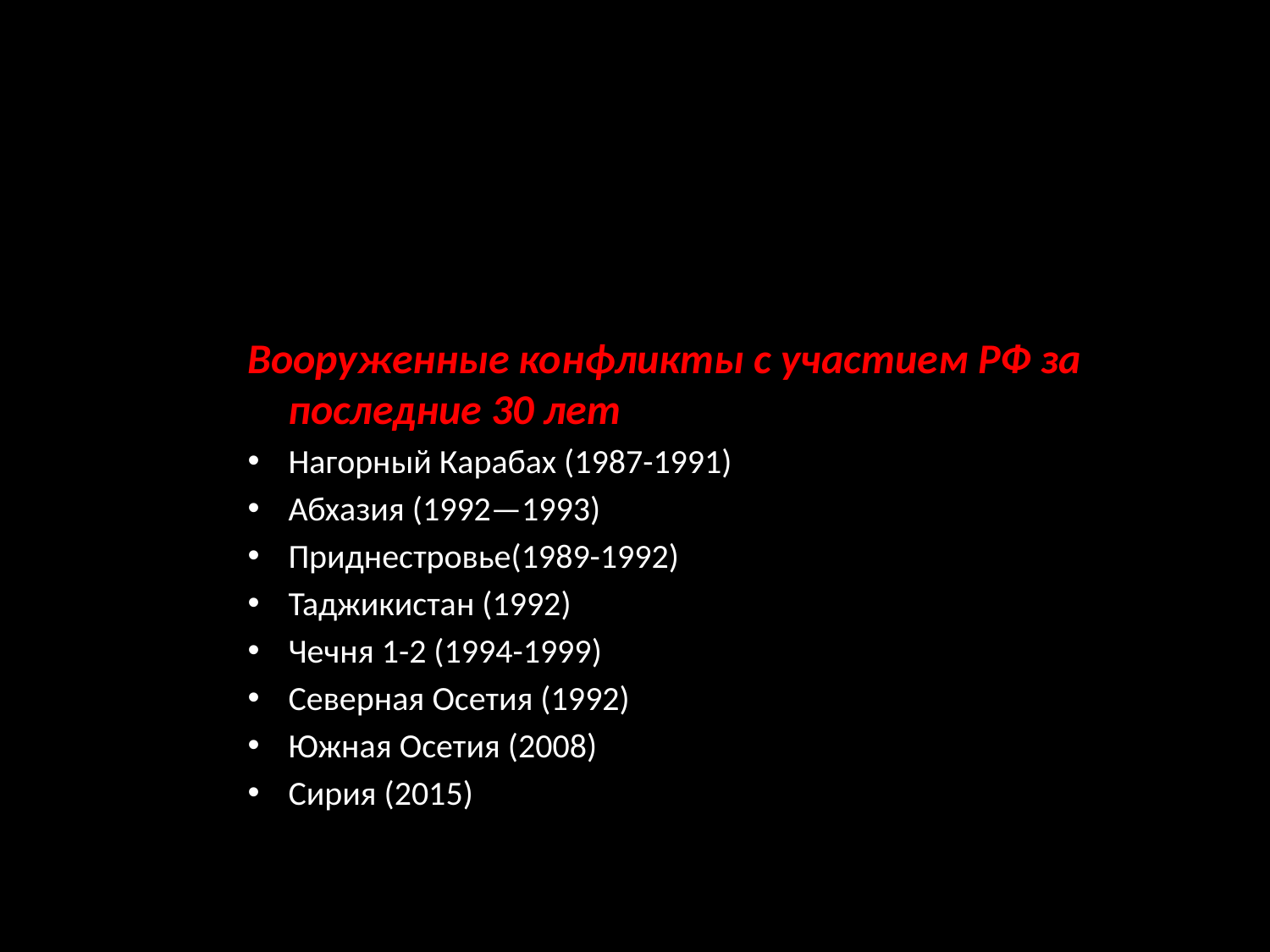

# годы

Вооруженные конфликты с участием РФ за последние 30 лет
Нагорный Карабах (1987-1991)
Абхазия (1992—1993)
Приднестровье(1989-1992)
Таджикистан (1992)
Чечня 1-2 (1994-1999)
Северная Осетия (1992)
Южная Осетия (2008)
Сирия (2015)